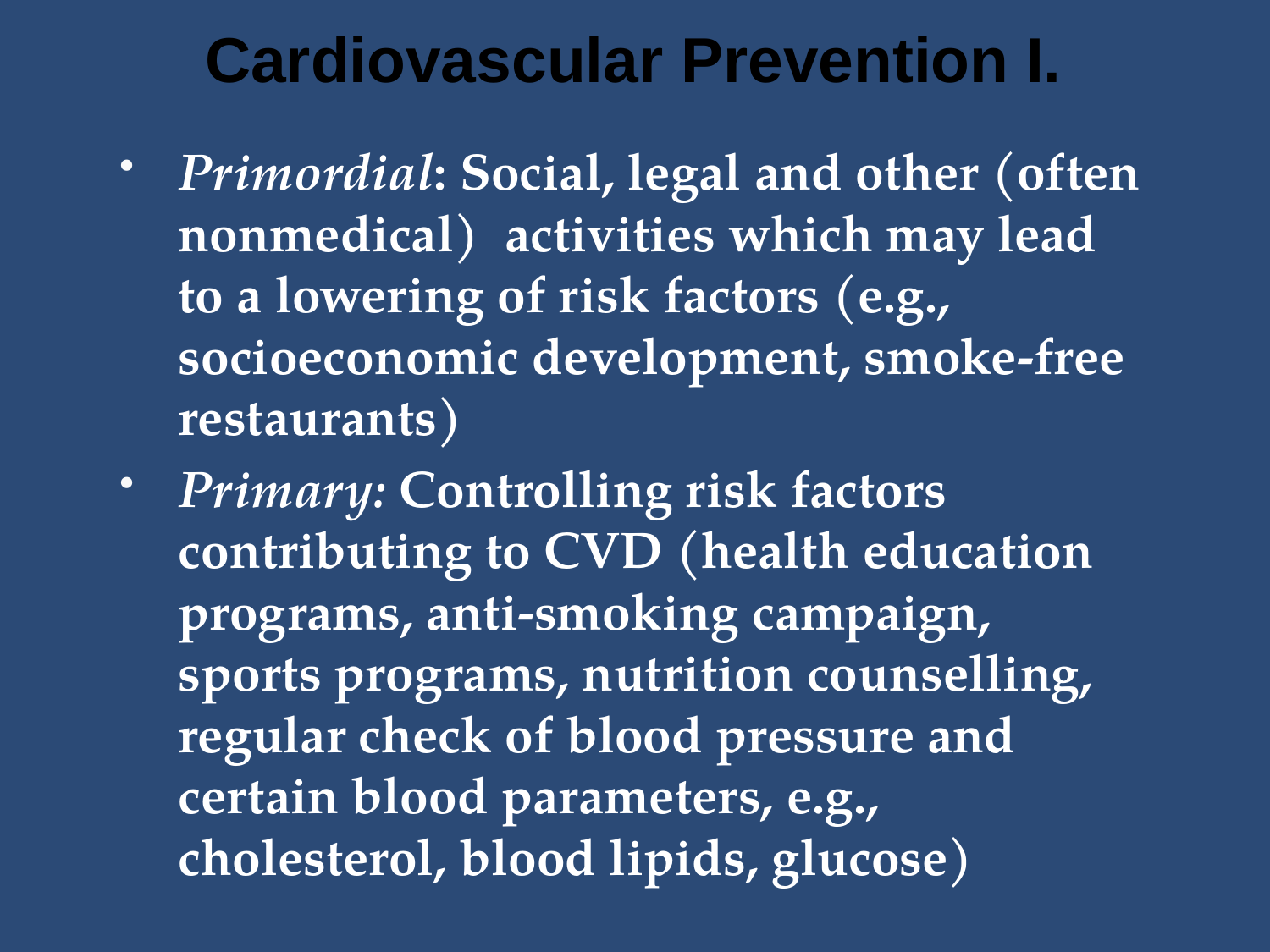

# Cardiovascular Prevention I.
Primordial: Social, legal and other (often nonmedical)  activities which may lead to a lowering of risk factors (e.g., socioeconomic development, smoke-free restaurants)
Primary: Controlling risk factors contributing to CVD (health education programs, anti-smoking campaign, sports programs, nutrition counselling, regular check of blood pressure and certain blood parameters, e.g., cholesterol, blood lipids, glucose)